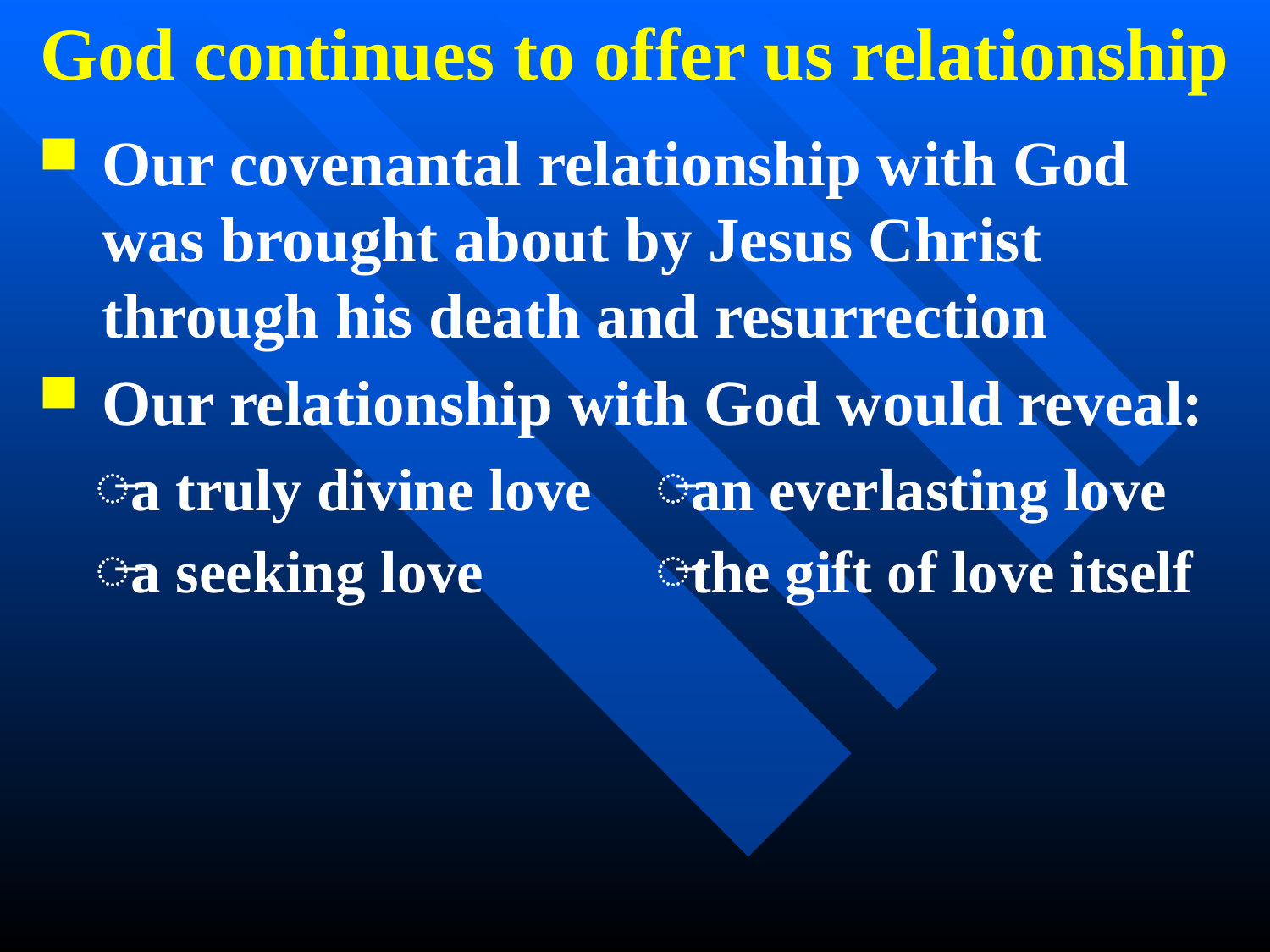

God continues to offer us relationship
Our covenantal relationship with God was brought about by Jesus Christ through his death and resurrection
Our relationship with God would reveal:
a truly divine love
a seeking love
an everlasting love
the gift of love itself